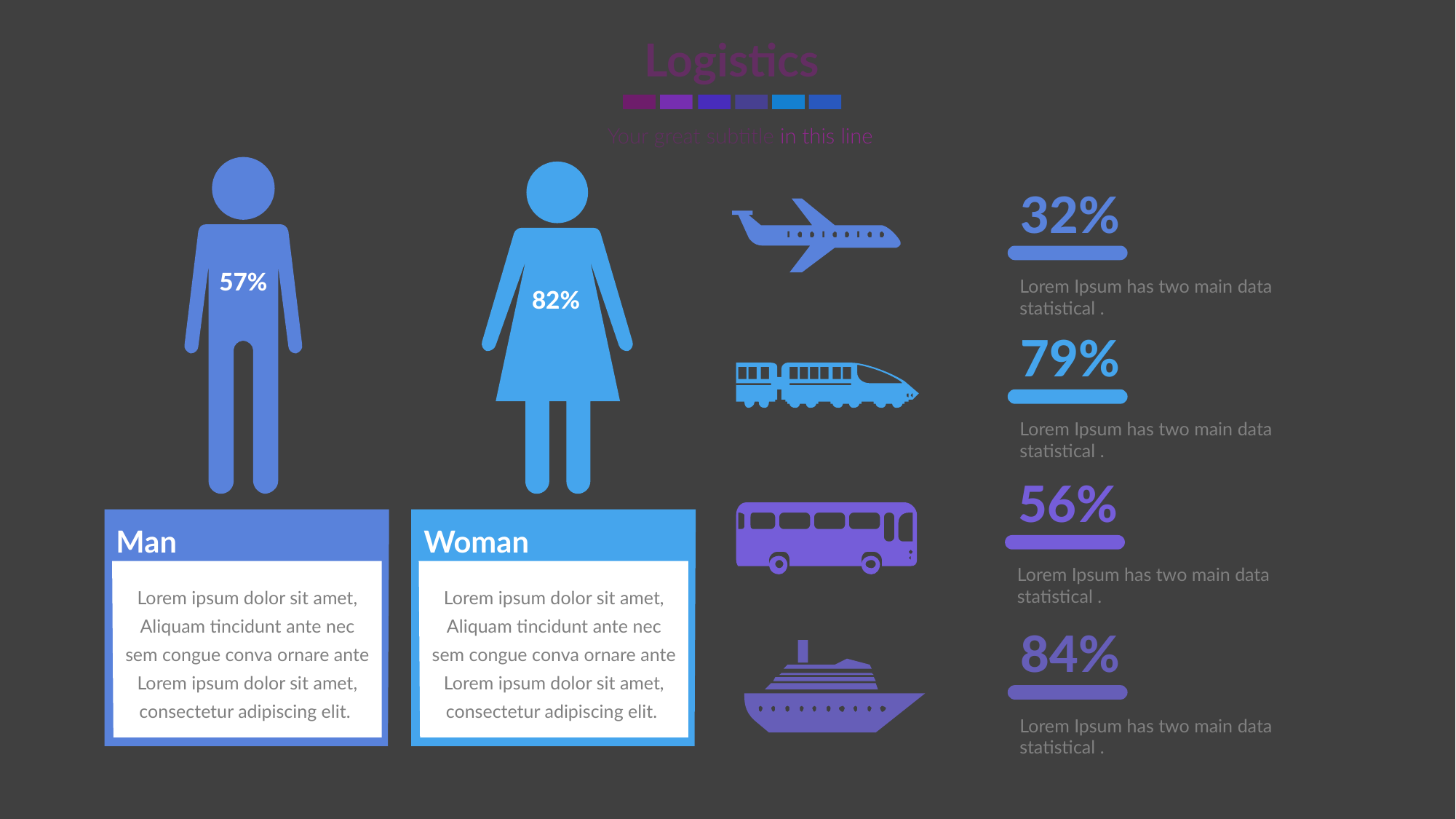

Logistics
Your great subtitle in this line

32%

57%
Lorem Ipsum has two main data statistical .
82%
79%

Lorem Ipsum has two main data statistical .
56%

Man
Woman
Lorem Ipsum has two main data statistical .

Lorem ipsum dolor sit amet, Aliquam tincidunt ante nec sem congue conva ornare ante Lorem ipsum dolor sit amet, consectetur adipiscing elit.
Lorem ipsum dolor sit amet, Aliquam tincidunt ante nec sem congue conva ornare ante Lorem ipsum dolor sit amet, consectetur adipiscing elit.
84%

Lorem Ipsum has two main data statistical .